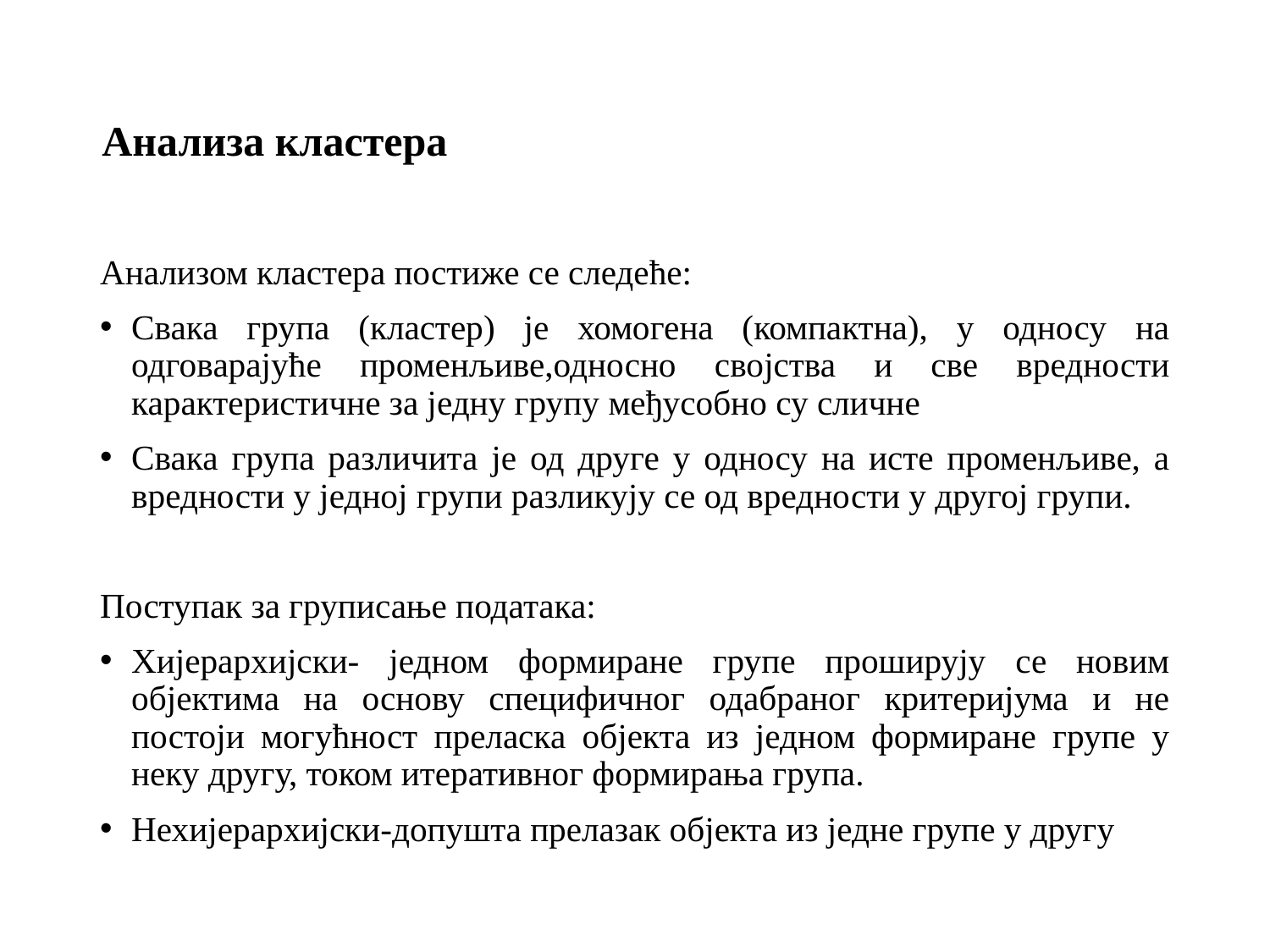

# Анализа кластера
Анализом кластера постиже се следеће:
Свака група (кластер) је хомогена (компактна), у односу на одговарајуће променљиве,односно својства и све вредности карактеристичне за једну групу међусобно су сличне
Свака група различита је од друге у односу на исте променљиве, а вредности у једној групи разликују се од вредности у другој групи.

Поступак за груписање података:
Хијерархијски- једном формиране групе проширују се новим објектима на основу специфичног одабраног критеријума и не постоји могућност преласка објекта из једном формиране групе у неку другу, током итеративног формирања група.
Нехијерархијски-допушта прелазак објекта из једне групе у другу